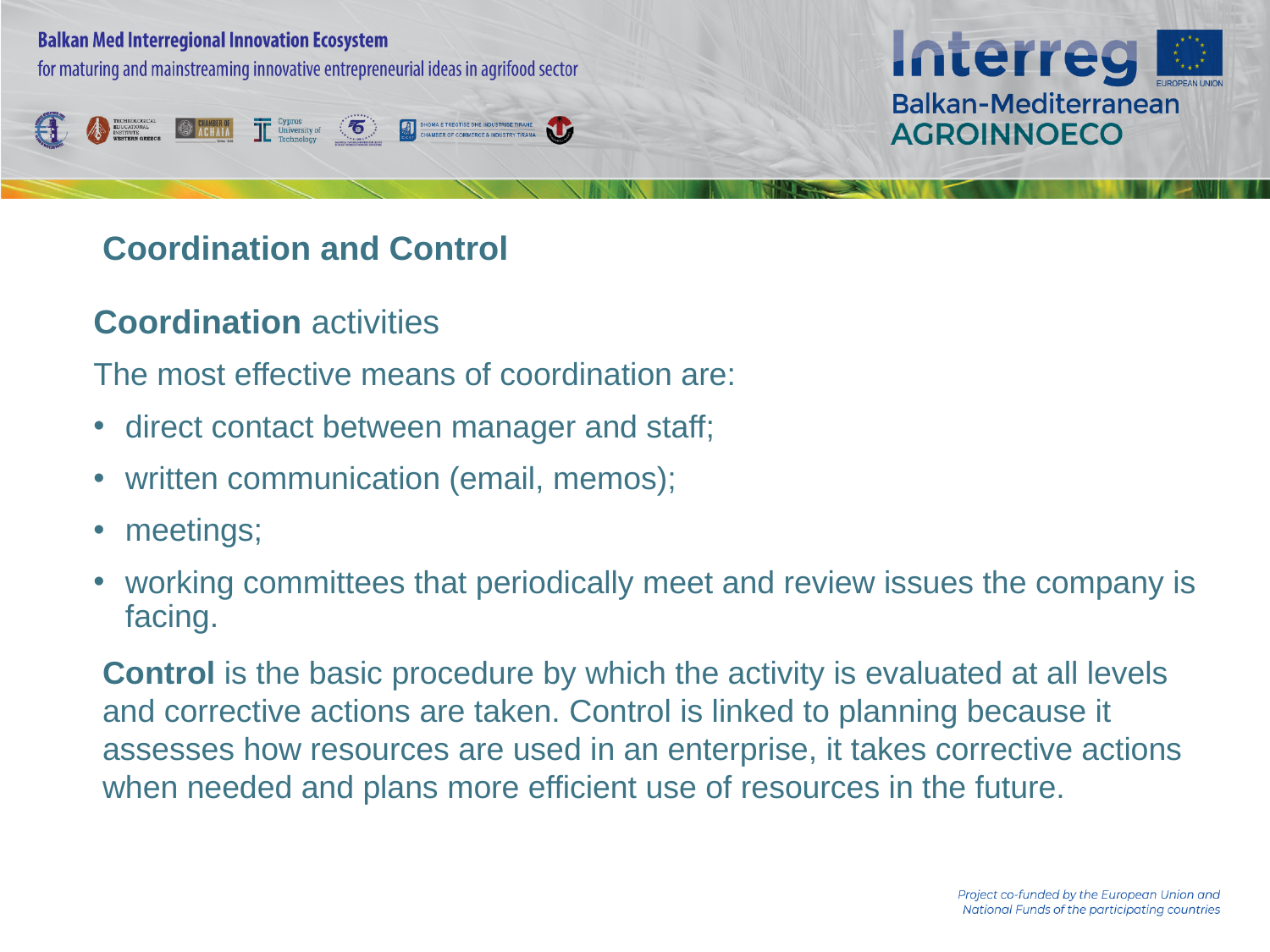

# Coordination and Control
Coordination activities
The most effective means of coordination are:
direct contact between manager and staff;
written communication (email, memos);
meetings;
working committees that periodically meet and review issues the company is facing.
Control is the basic procedure by which the activity is evaluated at all levels and corrective actions are taken. Control is linked to planning because it assesses how resources are used in an enterprise, it takes corrective actions when needed and plans more efficient use of resources in the future.